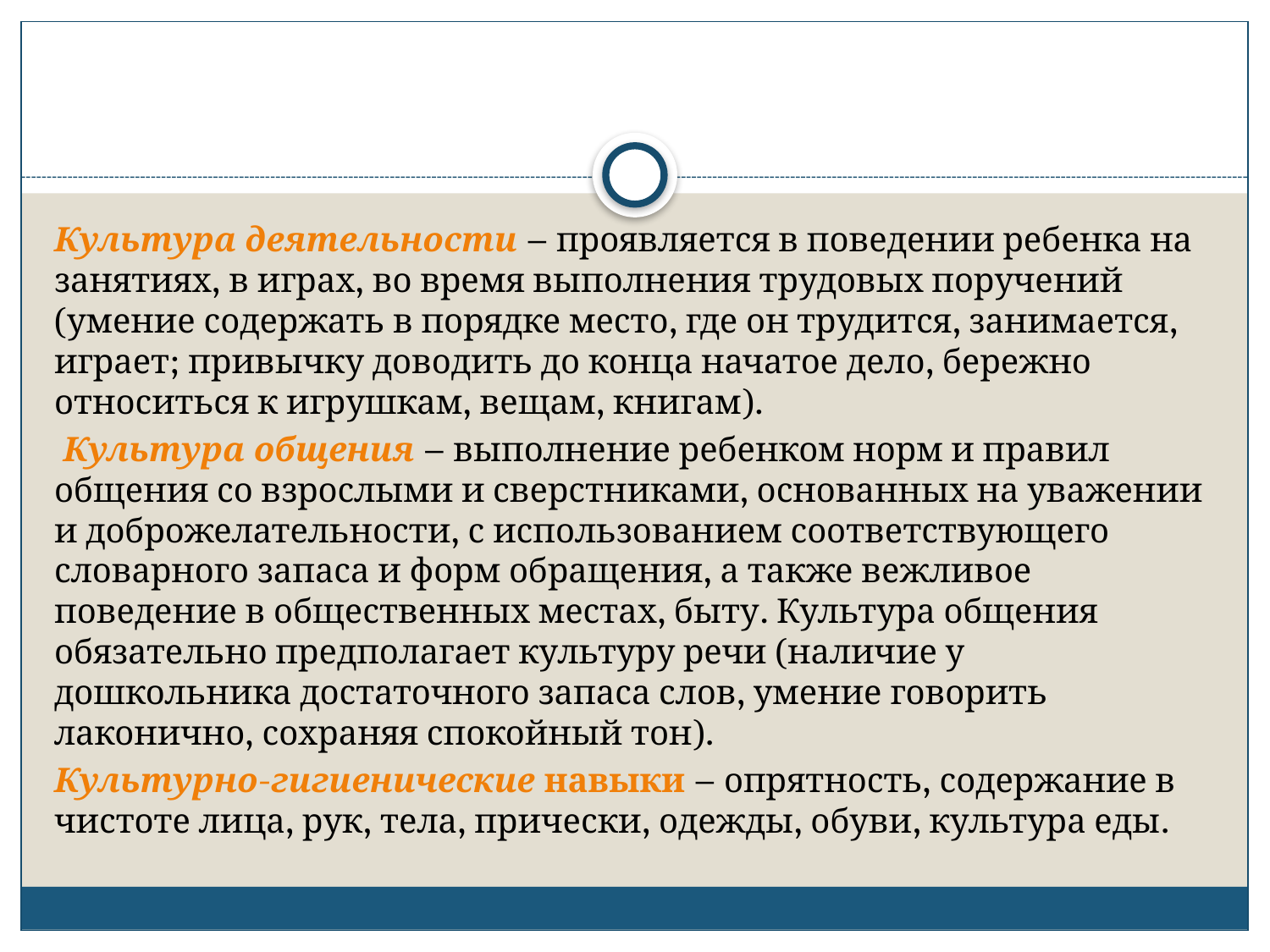

Культура деятельности – проявляется в поведении ребенка на занятиях, в играх, во время выполнения трудовых поручений (умение содержать в порядке место, где он трудится, занимается, играет; привычку доводить до конца начатое дело, бережно относиться к игрушкам, вещам, книгам).
 Культура общения – выполнение ребенком норм и правил общения со взрослыми и сверстниками, основанных на уважении и доброжелательности, с использованием соответствующего словарного запаса и форм обращения, а также вежливое поведение в общественных местах, быту. Культура общения обязательно предполагает культуру речи (наличие у дошкольника достаточного запаса слов, умение говорить лаконично, сохраняя спокойный тон).
Культурно-гигиенические навыки – опрятность, содержание в чистоте лица, рук, тела, прически, одежды, обуви, культура еды.